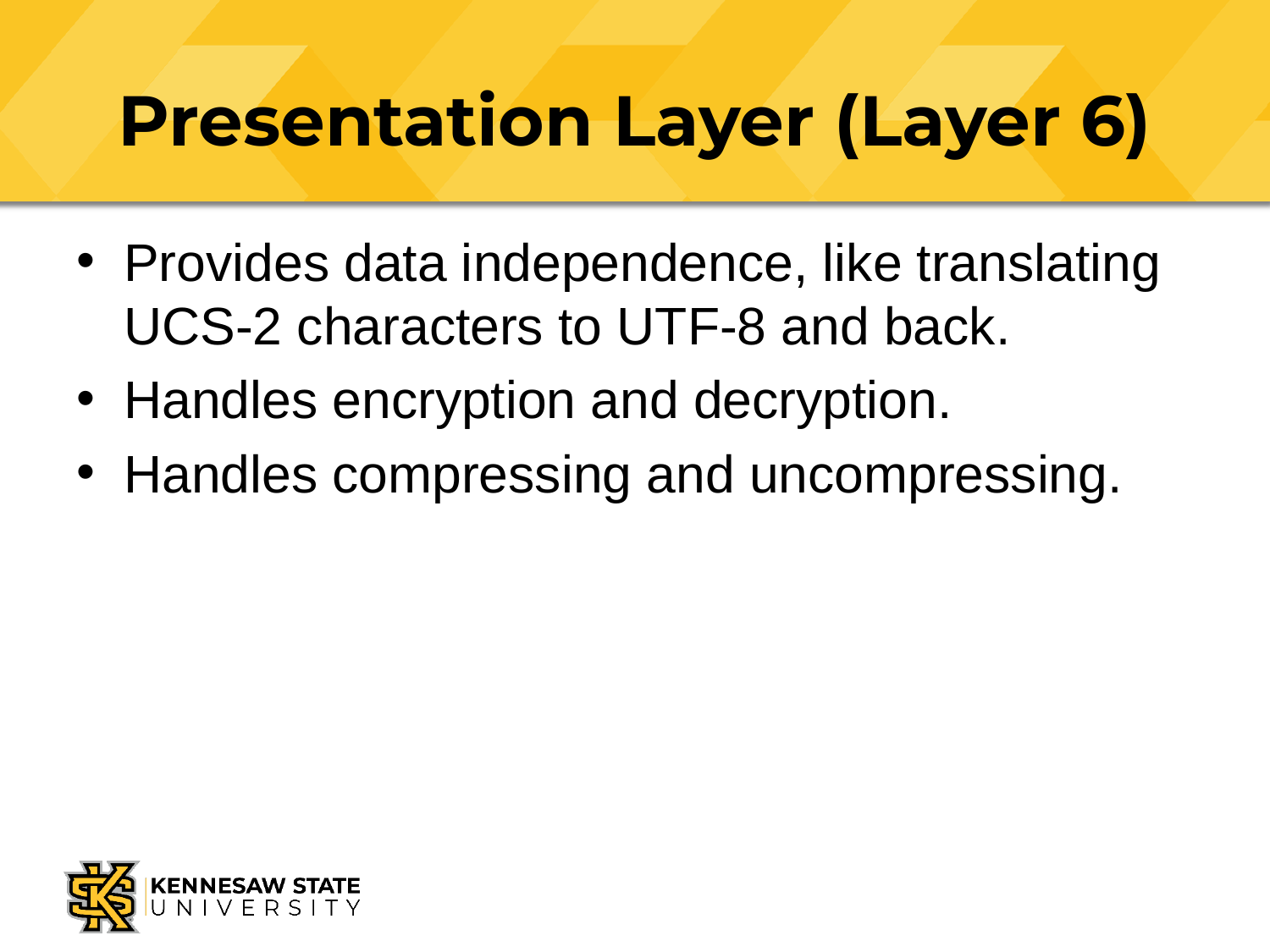

# Presentation Layer (Layer 6)
Provides data independence, like translating UCS-2 characters to UTF-8 and back.
Handles encryption and decryption.
Handles compressing and uncompressing.